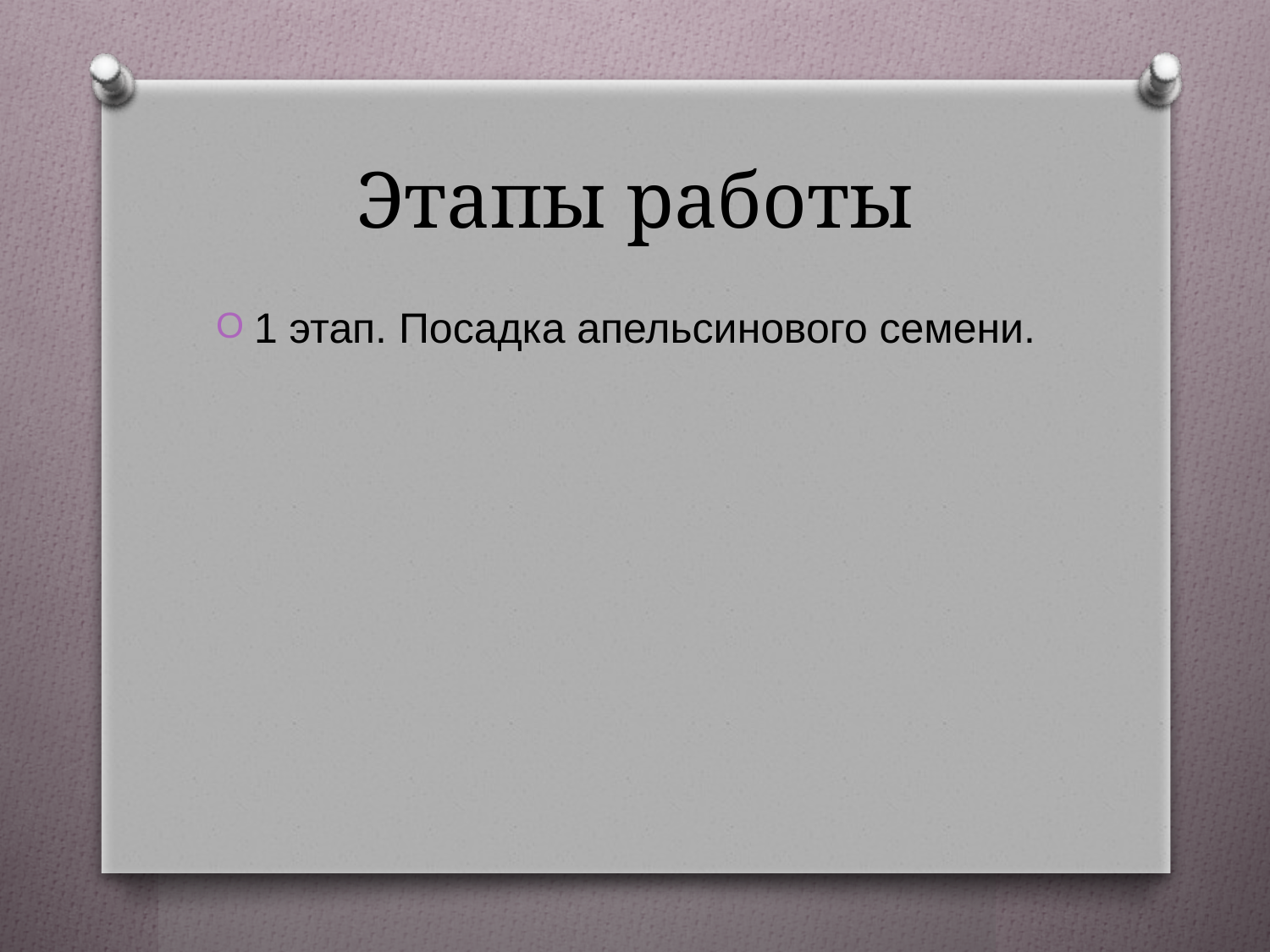

# Этапы работы
1 этап. Посадка апельсинового семени.